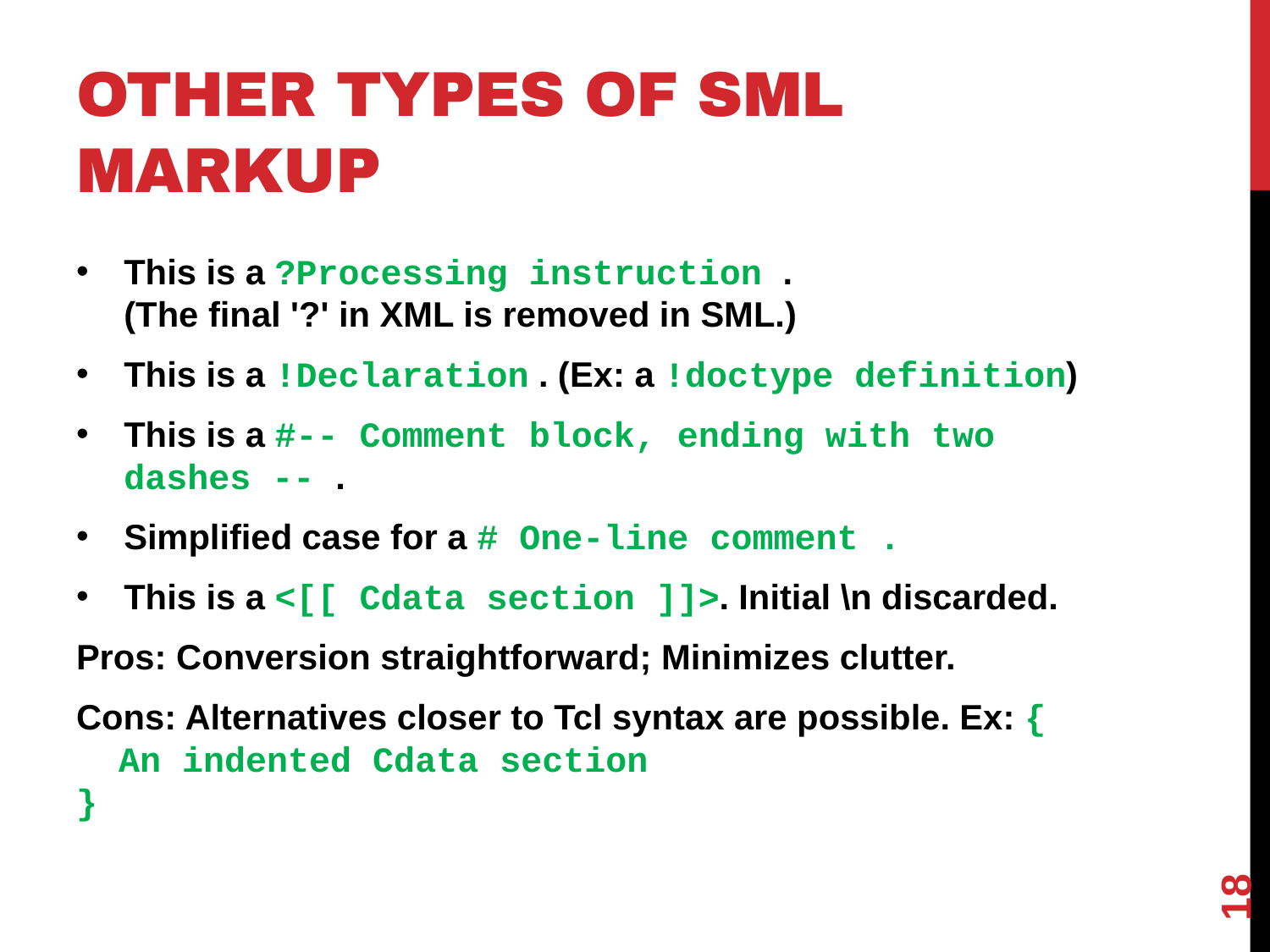

# Other types oF SML markup
This is a ?Processing instruction .
(The final '?' in XML is removed in SML.)
This is a !Declaration . (Ex: a !doctype definition)
This is a #-- Comment block, ending with two dashes -- .
Simplified case for a # One-line comment .
This is a <[[ Cdata section ]]>. Initial \n discarded.
Pros: Conversion straightforward; Minimizes clutter.
Cons: Alternatives closer to Tcl syntax are possible. Ex: {
  An indented Cdata section
}

18